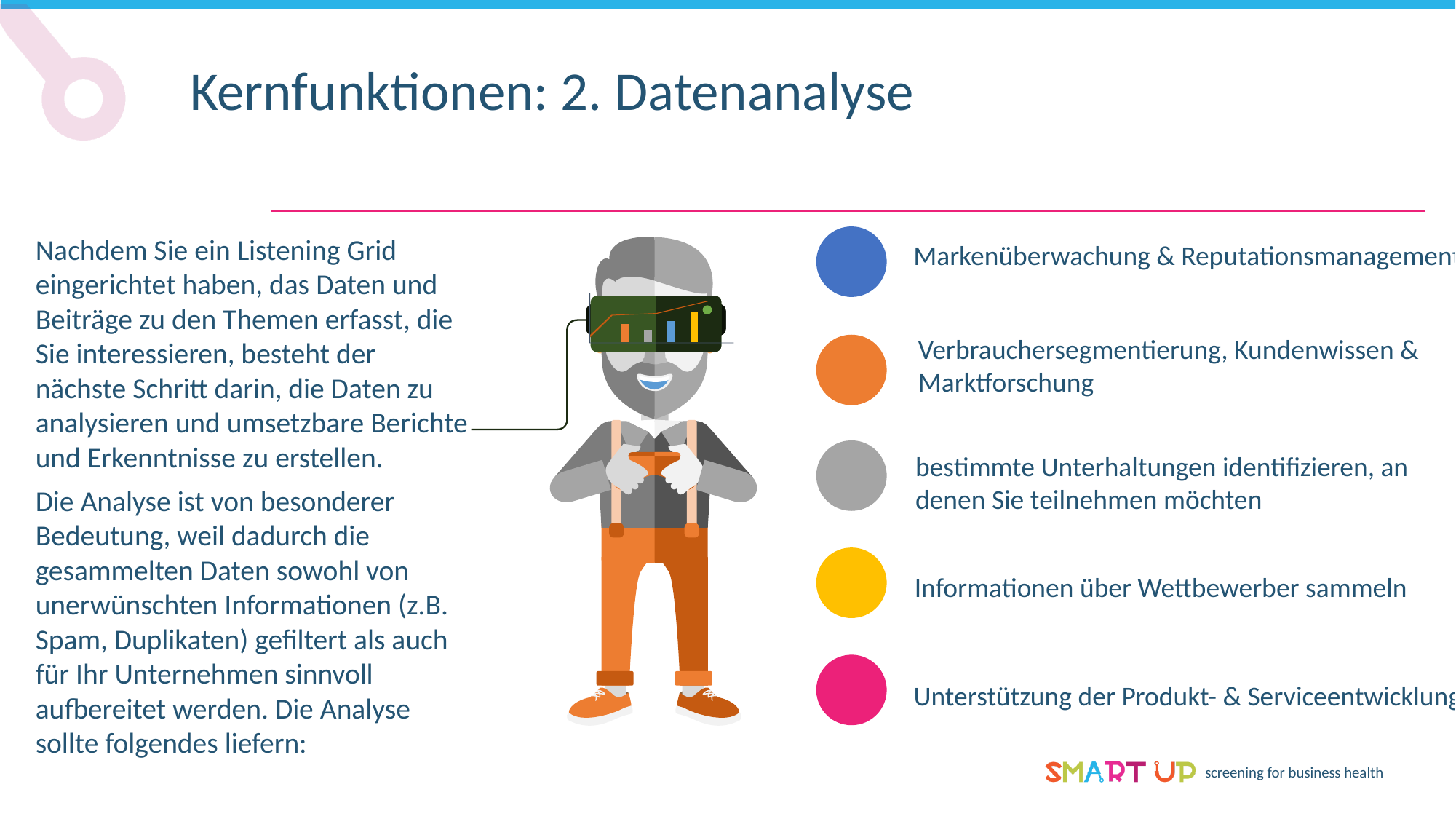

Kernfunktionen: 2. Datenanalyse
Nachdem Sie ein Listening Grid eingerichtet haben, das Daten und Beiträge zu den Themen erfasst, die Sie interessieren, besteht der nächste Schritt darin, die Daten zu analysieren und umsetzbare Berichte und Erkenntnisse zu erstellen.
Die Analyse ist von besonderer Bedeutung, weil dadurch die gesammelten Daten sowohl von unerwünschten Informationen (z.B. Spam, Duplikaten) gefiltert als auch für Ihr Unternehmen sinnvoll aufbereitet werden. Die Analyse sollte folgendes liefern:

Markenüberwachung & Reputationsmanagement

Verbrauchersegmentierung, Kundenwissen &
Marktforschung

bestimmte Unterhaltungen identifizieren, an denen Sie teilnehmen möchten

Informationen über Wettbewerber sammeln

Unterstützung der Produkt- & Serviceentwicklung